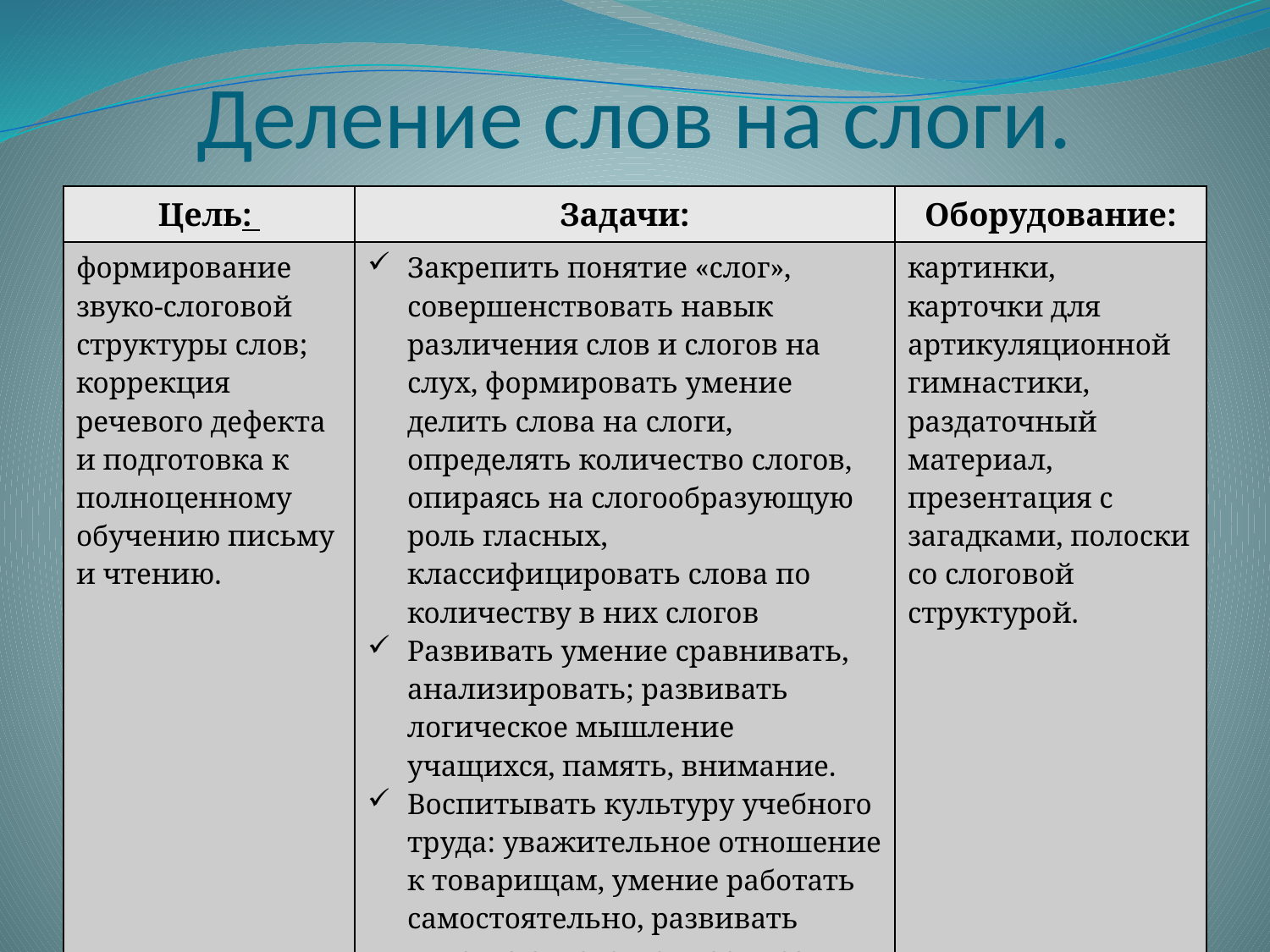

# Деление слов на слоги.
| Цель: | Задачи: | Оборудование: |
| --- | --- | --- |
| формирование звуко-слоговой структуры слов; коррекция речевого дефекта и подготовка к полноценному обучению письму и чтению. | Закрепить понятие «слог», совершенствовать навык различения слов и слогов на слух, формировать умение делить слова на слоги, определять количество слогов, опираясь на слогообразующую роль гласных, классифицировать слова по количеству в них слогов Развивать умение сравнивать, анализировать; развивать логическое мышление учащихся, память, внимание. Воспитывать культуру учебного труда: уважительное отношение к товарищам, умение работать самостоятельно, развивать чувство ответственности за выполненное задание. | картинки, карточки для артикуляционной гимнастики, раздаточный материал, презентация с загадками, полоски со слоговой структурой. |